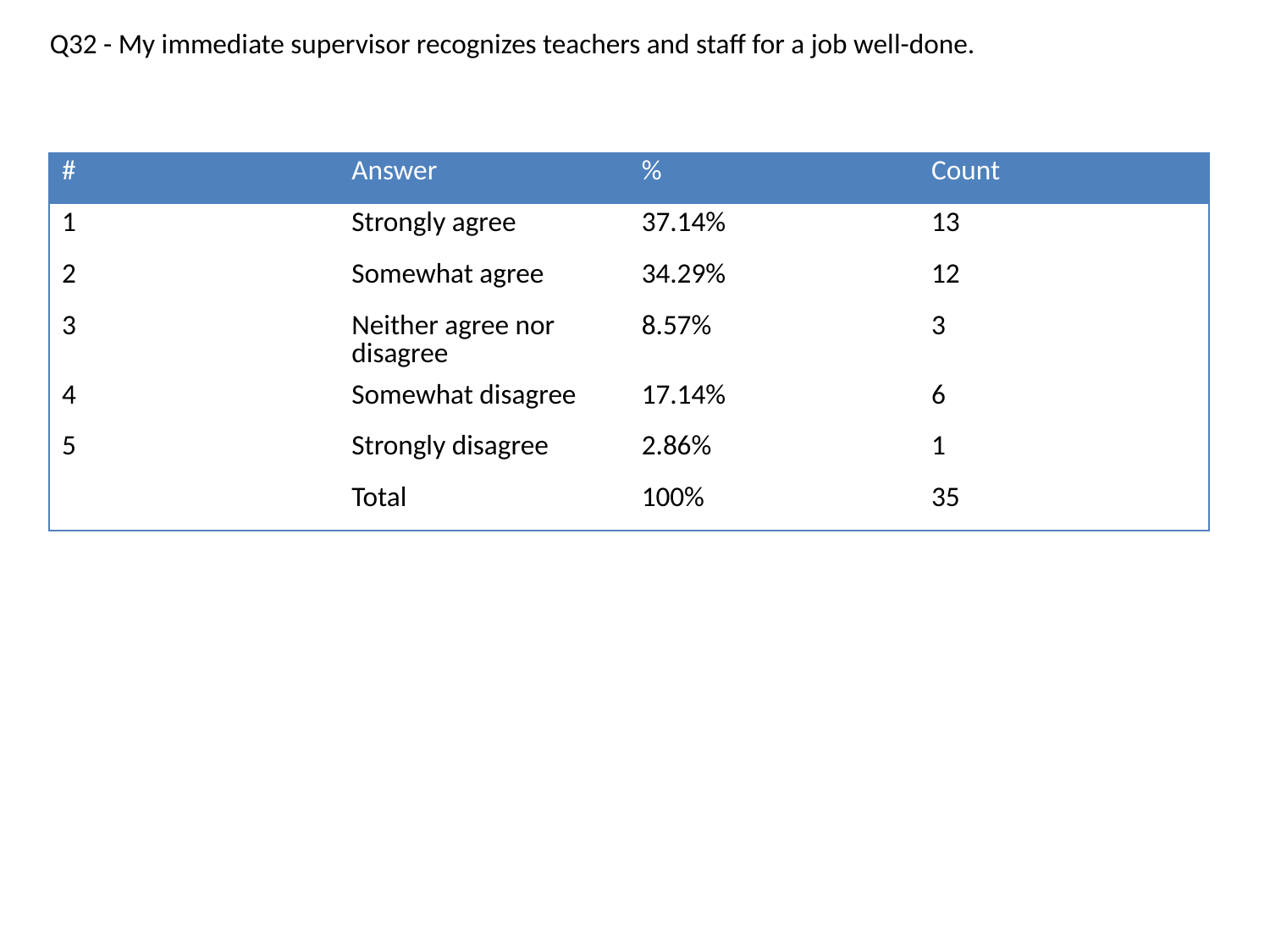

Q32 - My immediate supervisor recognizes teachers and staff for a job well-done.
| # | Answer | % | Count |
| --- | --- | --- | --- |
| 1 | Strongly agree | 37.14% | 13 |
| 2 | Somewhat agree | 34.29% | 12 |
| 3 | Neither agree nor disagree | 8.57% | 3 |
| 4 | Somewhat disagree | 17.14% | 6 |
| 5 | Strongly disagree | 2.86% | 1 |
|  | Total | 100% | 35 |